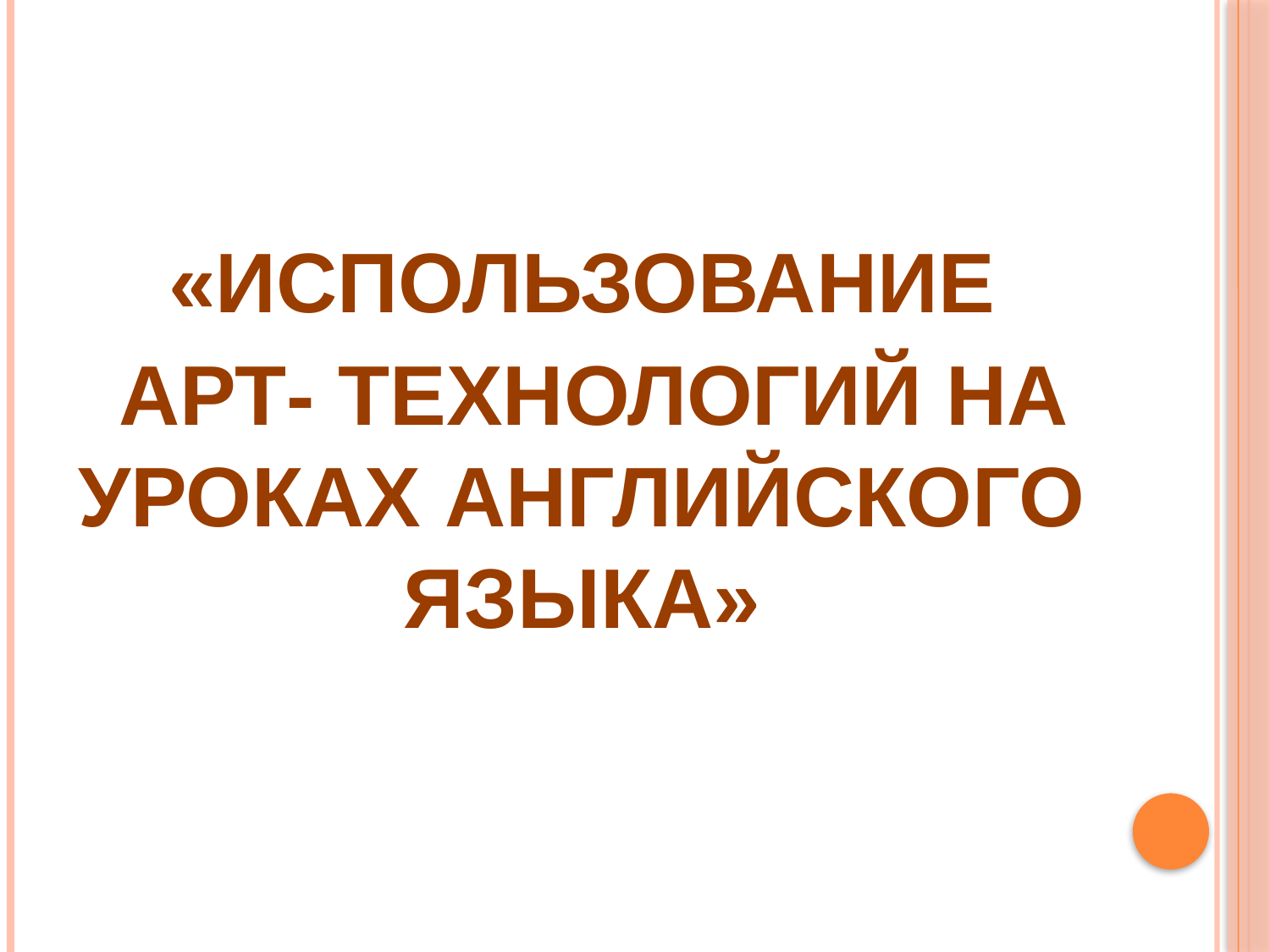

#
«Использование
 арт- технологий на уроках английского языка»